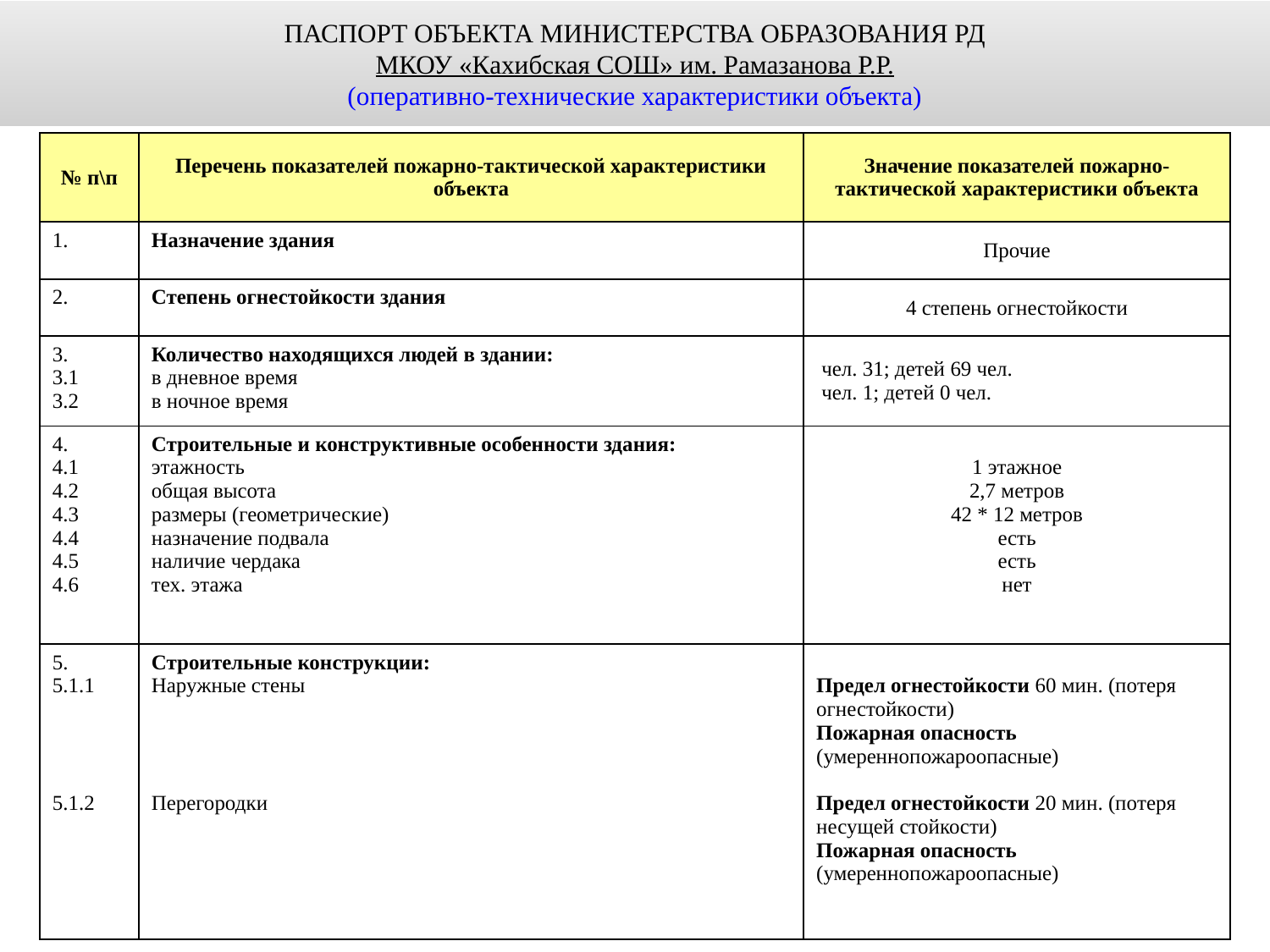

ПАСПОРТ ОБЪЕКТА МИНИСТЕРСТВА ОБРАЗОВАНИЯ РД
МКОУ «Кахибская СОШ» им. Рамазанова Р.Р.
(оперативно-технические характеристики объекта)
| № п\п | Перечень показателей пожарно-тактической характеристики объекта | Значение показателей пожарно-тактической характеристики объекта |
| --- | --- | --- |
| 1. | Назначение здания | Прочие |
| 2. | Степень огнестойкости здания | 4 степень огнестойкости |
| 3. 3.1 3.2 | Количество находящихся людей в здании: в дневное время в ночное время | чел. 31; детей 69 чел. чел. 1; детей 0 чел. |
| 4. 4.1 4.2 4.3 4.4 4.5 4.6 | Строительные и конструктивные особенности здания: этажность общая высота размеры (геометрические) назначение подвала наличие чердака тех. этажа | 1 этажное 2,7 метров 42 \* 12 метров есть есть нет |
| 5. 5.1.1 5.1.2 | Строительные конструкции: Наружные стены Перегородки | Предел огнестойкости 60 мин. (потеря огнестойкости) Пожарная опасность (умереннопожароопасные) Предел огнестойкости 20 мин. (потеря несущей стойкости) Пожарная опасность (умереннопожароопасные) |